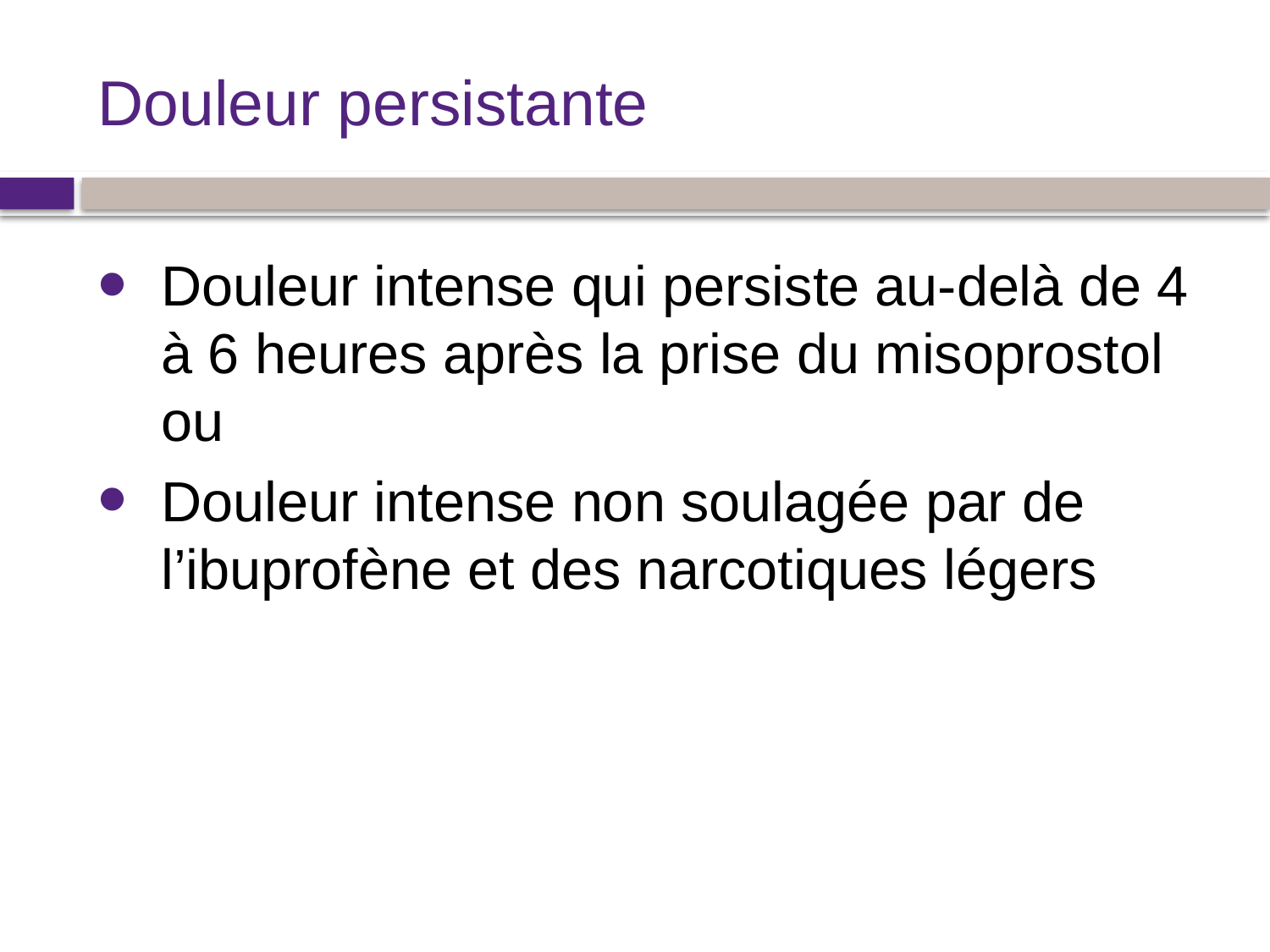

# Douleur persistante
Douleur intense qui persiste au-delà de 4 à 6 heures après la prise du misoprostol ou
Douleur intense non soulagée par de l’ibuprofène et des narcotiques légers